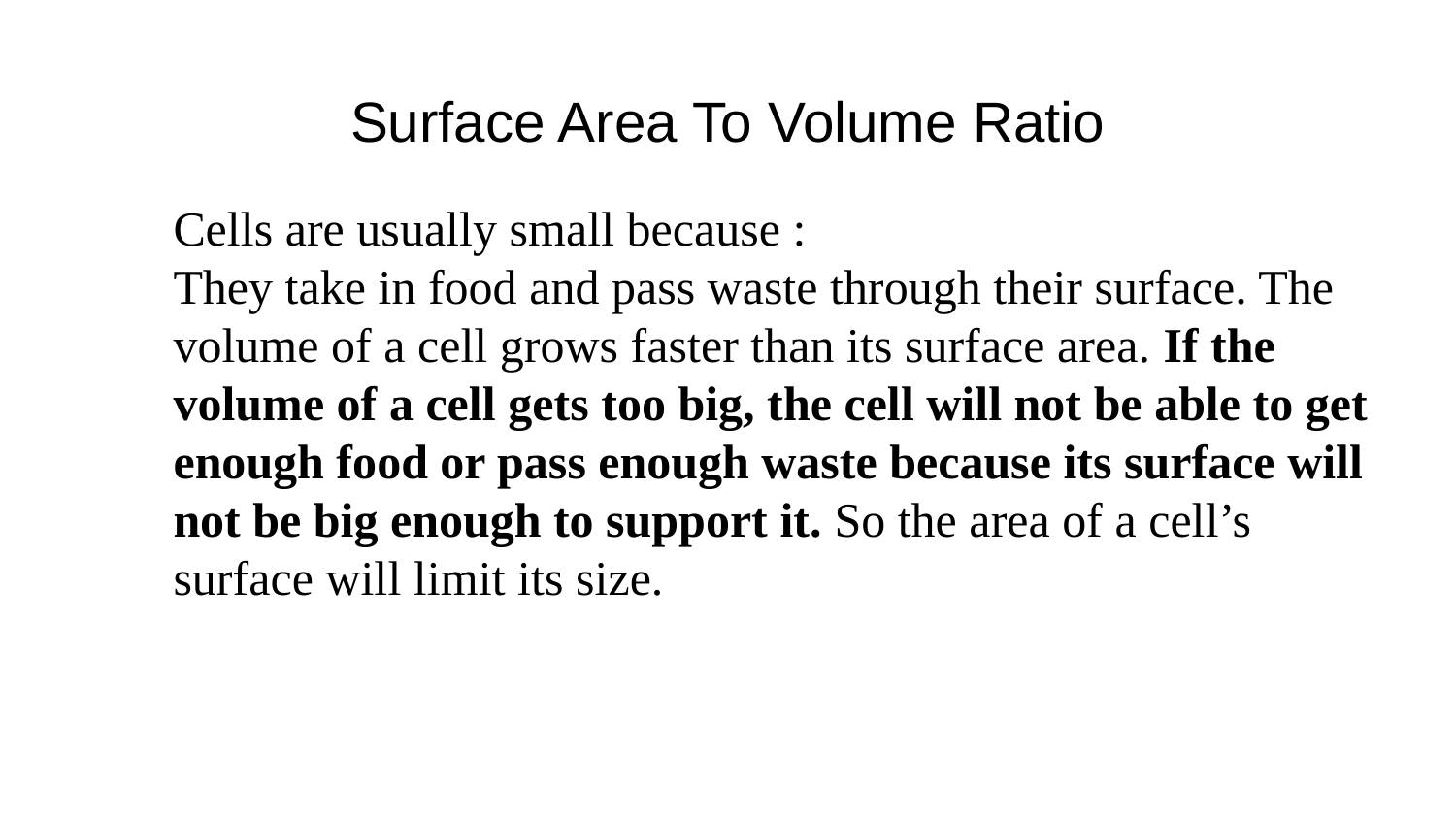

# Surface Area To Volume Ratio
Cells are usually small because :
They take in food and pass waste through their surface. The volume of a cell grows faster than its surface area. If the volume of a cell gets too big, the cell will not be able to get enough food or pass enough waste because its surface will not be big enough to support it. So the area of a cell’s surface will limit its size.